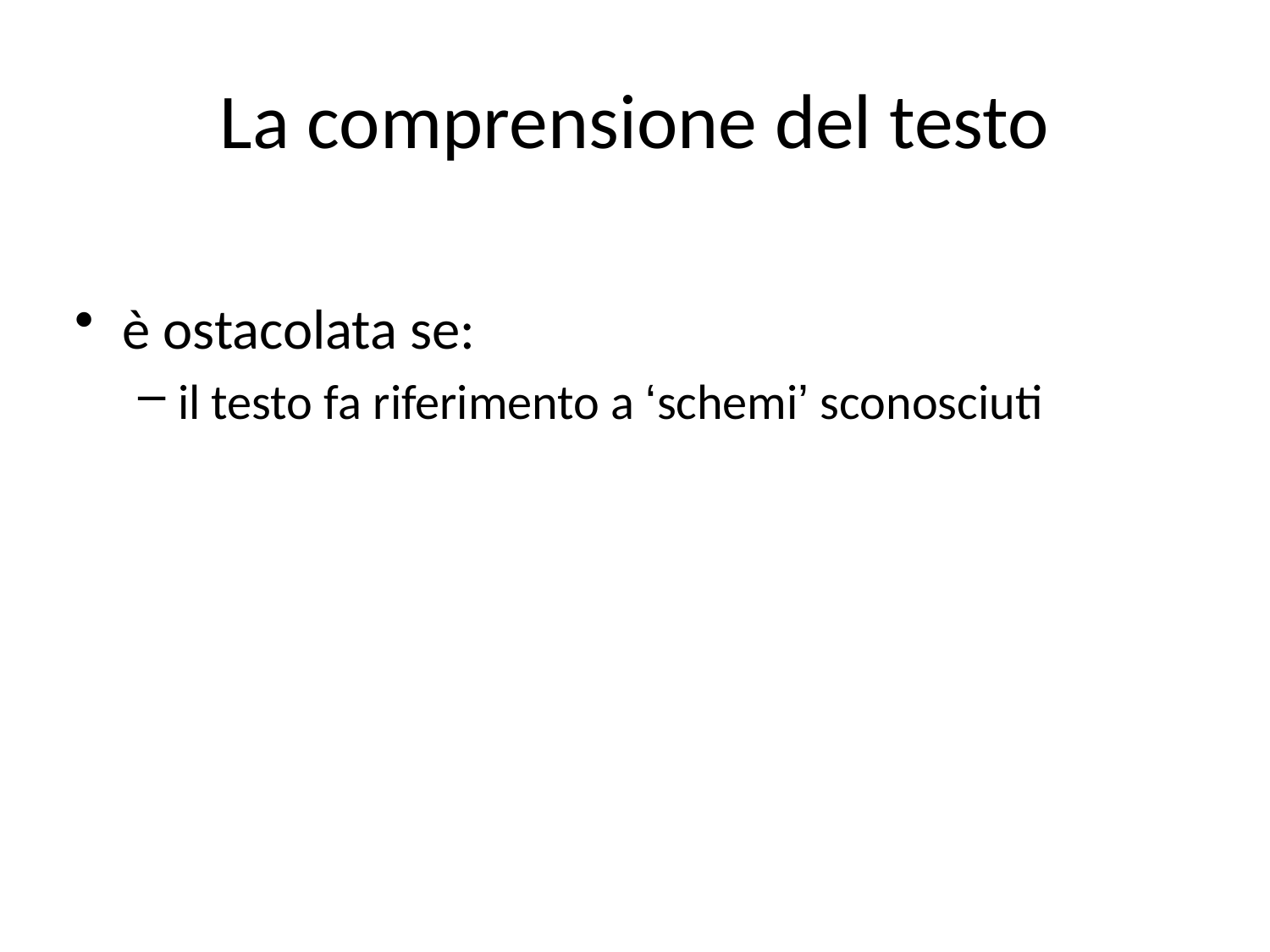

# La comprensione del testo
è ostacolata se:
il testo fa riferimento a ‘schemi’ sconosciuti